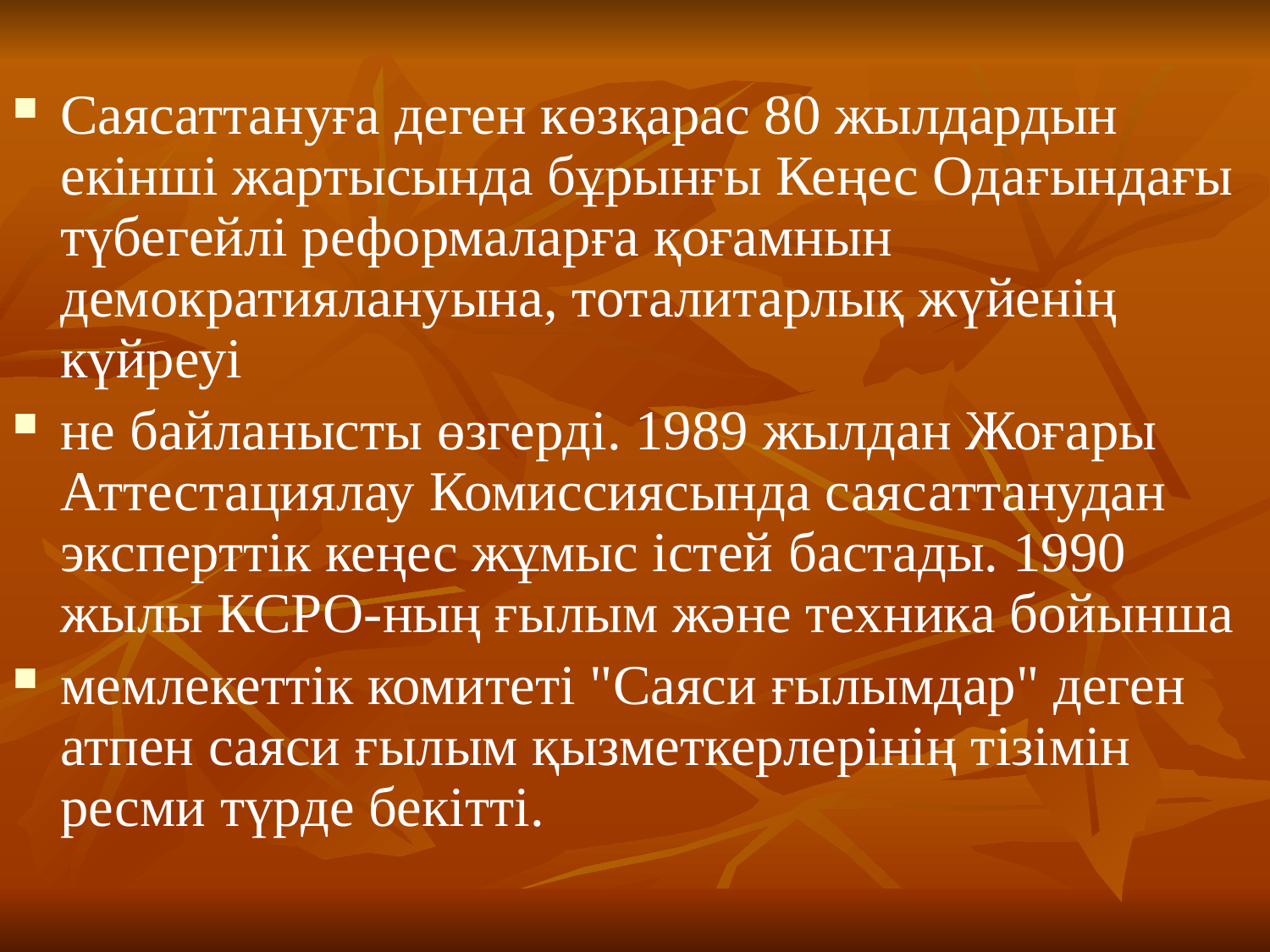

Саясаттануға деген көзқарас 80 жылдардын екінші жартысында бұрынғы Кеңес Одағындағы түбегейлі реформаларға қоғамнын демократиялануына, тоталитарлық жүйенің күйреуі
не байланысты өзгерді. 1989 жылдан Жоғары Аттестациялау Комиссиясында саясаттанудан эксперттік кеңес жұмыс істей бастады. 1990 жылы КСРО-ның ғылым және техника бойынша
мемлекеттік комитеті "Саяси ғылымдар" деген атпен саяси ғылым қызметкерлерінің тізімін ресми түрде бекітті.